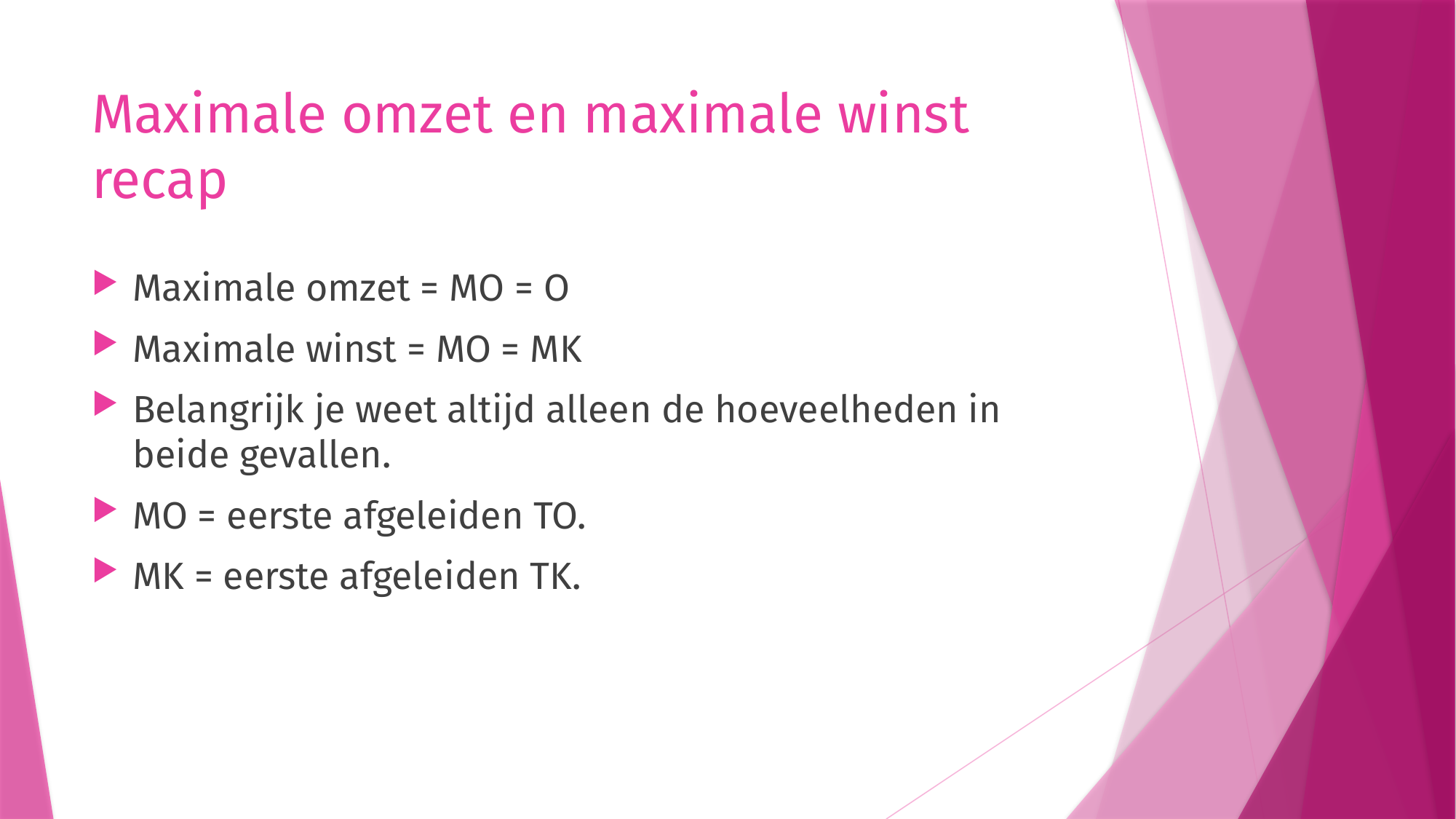

# Maximale omzet en maximale winst recap
Maximale omzet = MO = O
Maximale winst = MO = MK
Belangrijk je weet altijd alleen de hoeveelheden in beide gevallen.
MO = eerste afgeleiden TO.
MK = eerste afgeleiden TK.